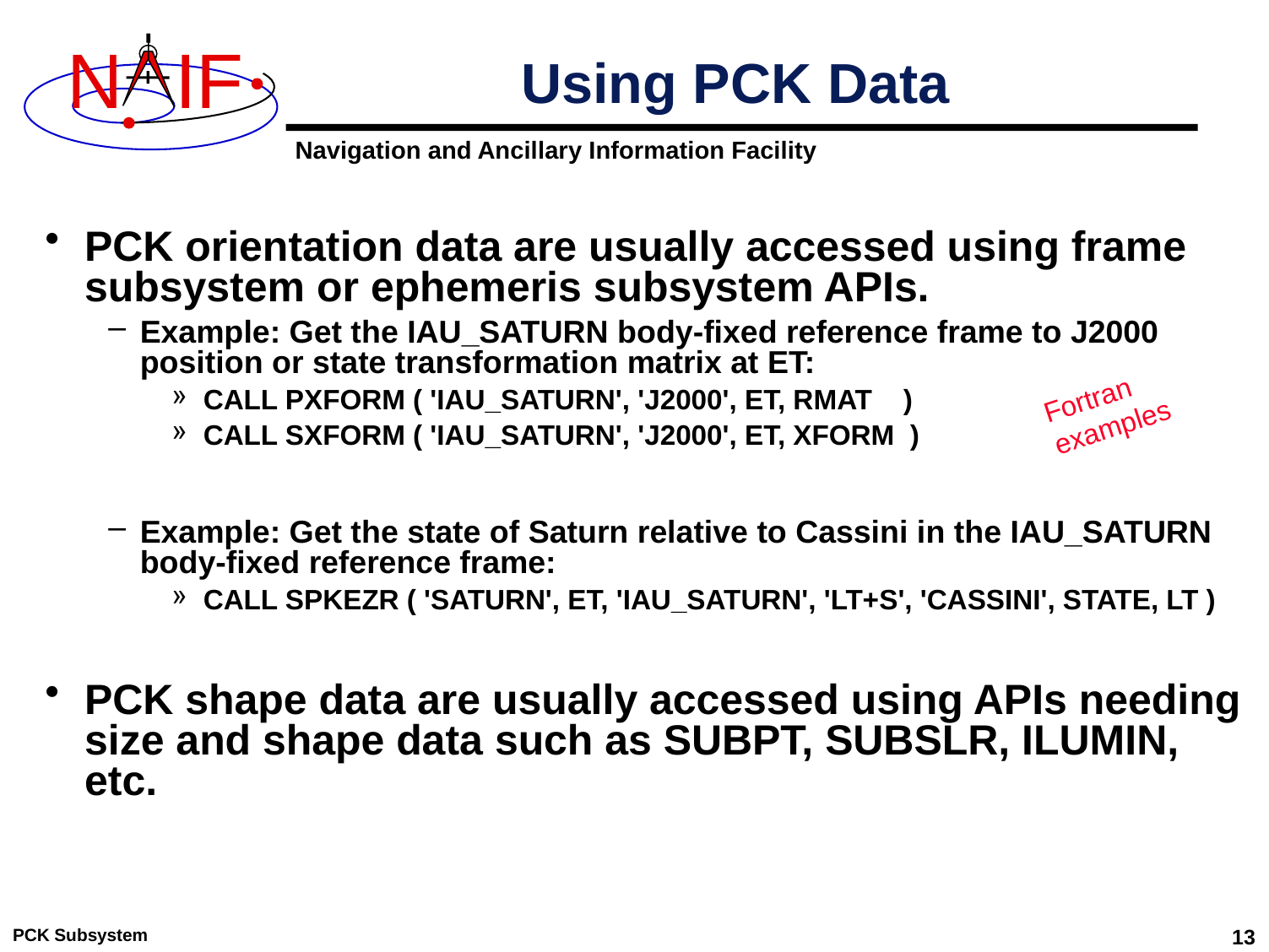

# Using PCK Data
PCK orientation data are usually accessed using frame subsystem or ephemeris subsystem APIs.
Example: Get the IAU_SATURN body-fixed reference frame to J2000 position or state transformation matrix at ET:
CALL PXFORM ( 'IAU_SATURN', 'J2000', ET, RMAT    )
CALL SXFORM ( 'IAU_SATURN', 'J2000', ET, XFORM  )

Example: Get the state of Saturn relative to Cassini in the IAU_SATURN body-fixed reference frame:
CALL SPKEZR ( 'SATURN', ET, 'IAU_SATURN', 'LT+S', 'CASSINI', STATE, LT )

PCK shape data are usually accessed using APIs needing size and shape data such as SUBPT, SUBSLR, ILUMIN, etc.
Fortran
examples
PCK Subsystem
13